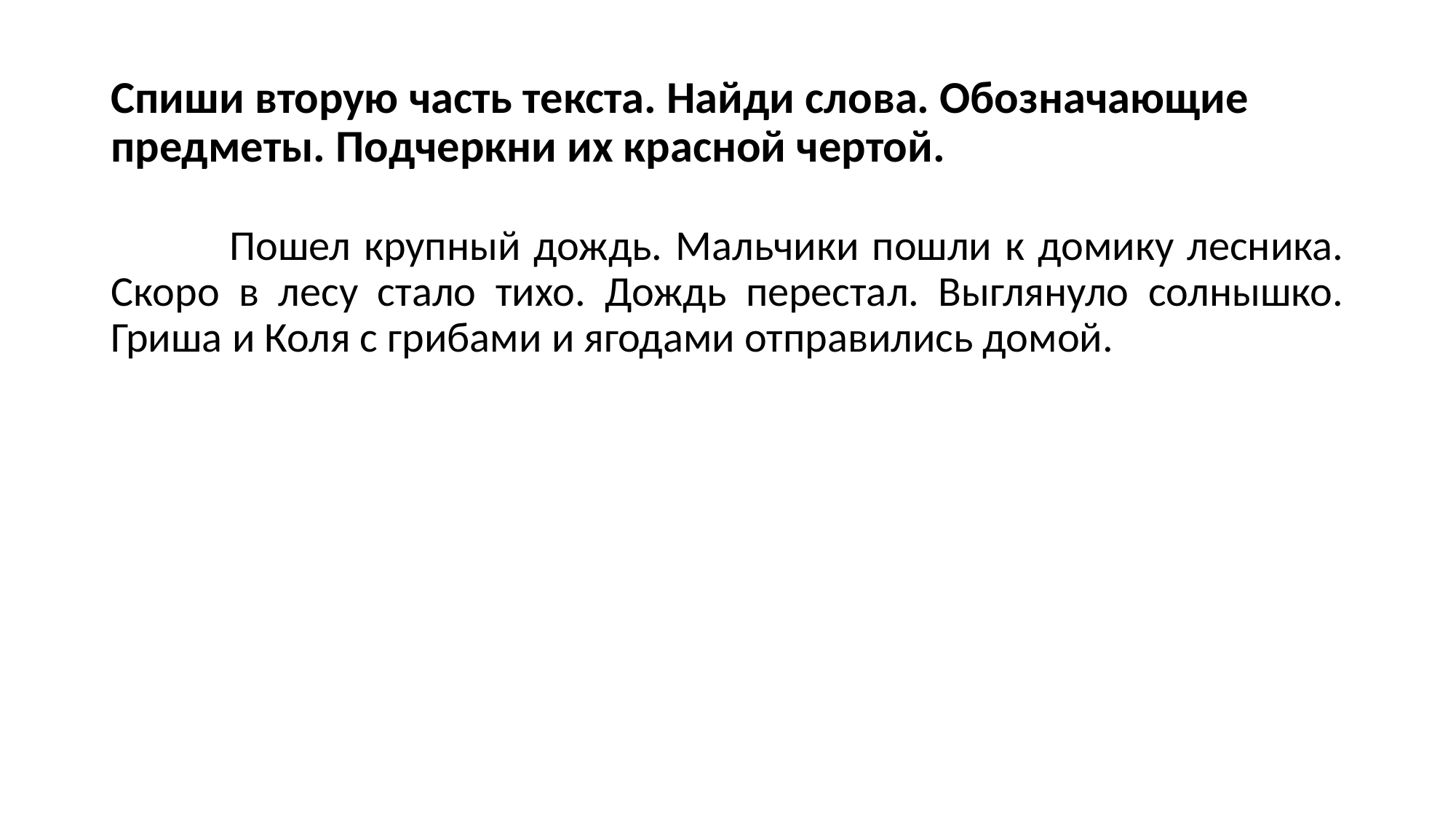

# Спиши вторую часть текста. Найди слова. Обозначающие предметы. Подчеркни их красной чертой.
         Пошел крупный дождь. Мальчики пошли к домику лесника. Скоро в лесу стало тихо. Дождь перестал. Выглянуло солнышко. Гриша и Коля с грибами и ягодами отправились домой.